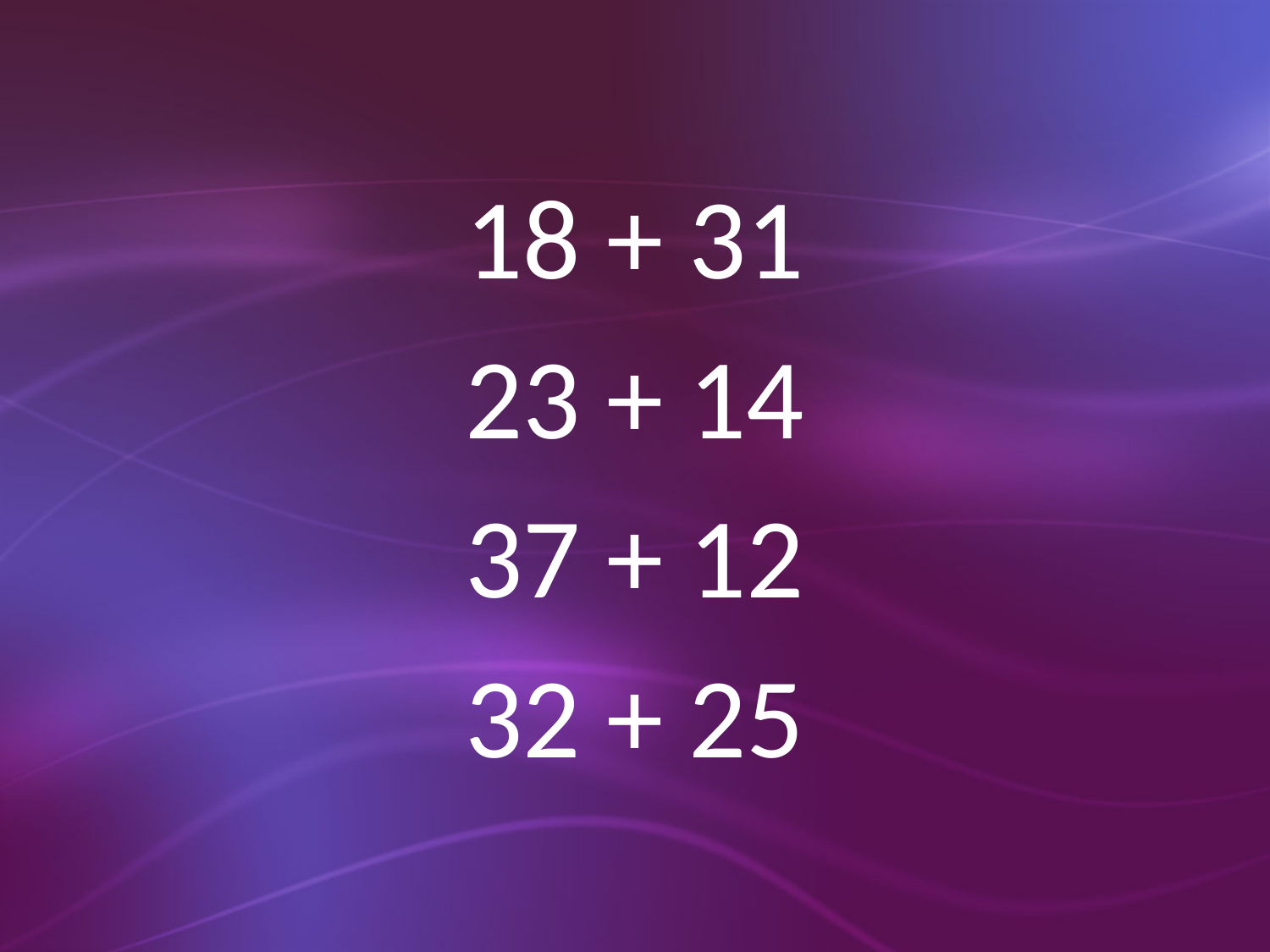

18 + 31
23 + 14
37 + 12
32 + 25